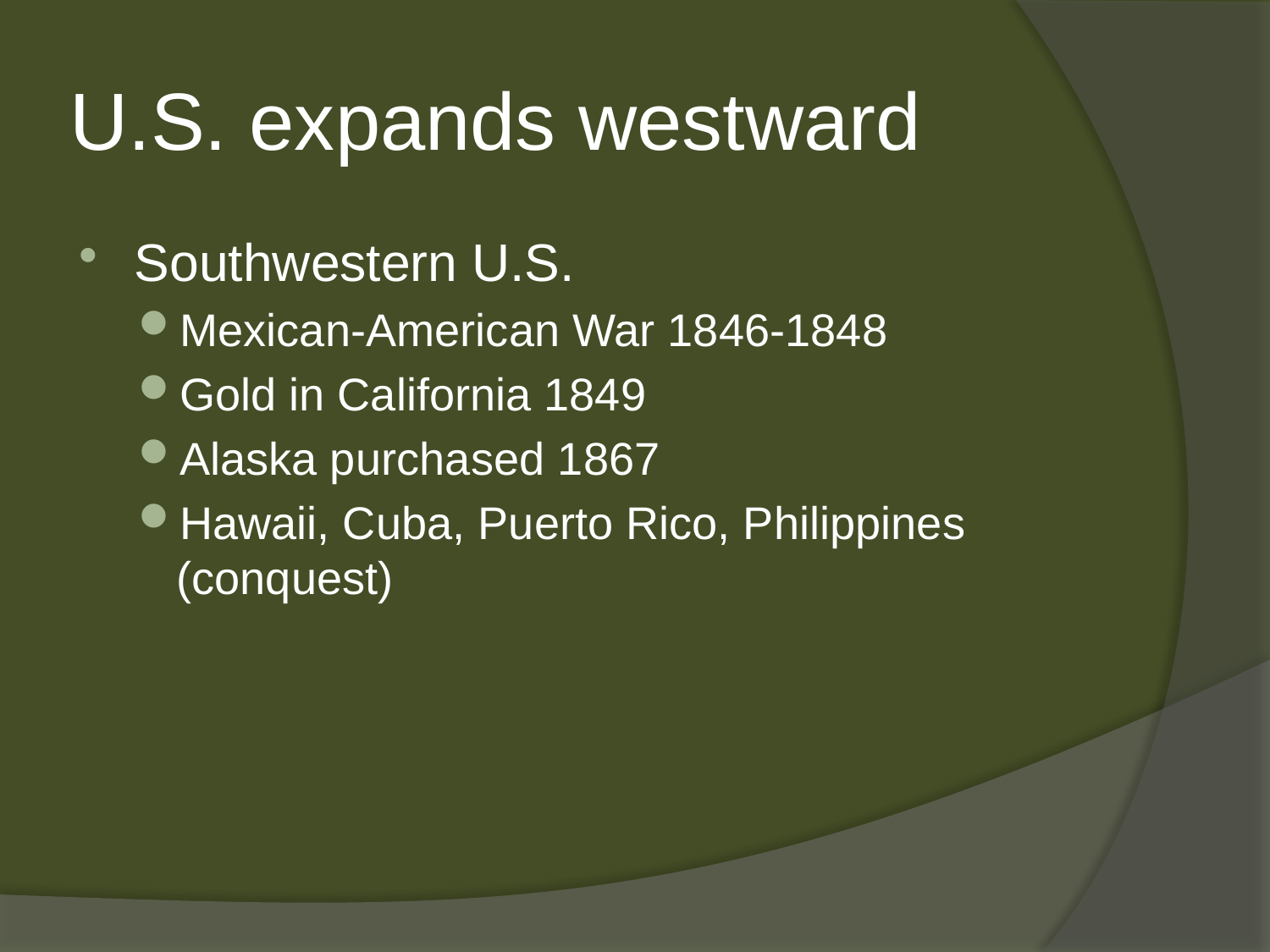

# U.S. expands westward
Southwestern U.S.
Mexican-American War 1846-1848
Gold in California 1849
Alaska purchased 1867
Hawaii, Cuba, Puerto Rico, Philippines (conquest)